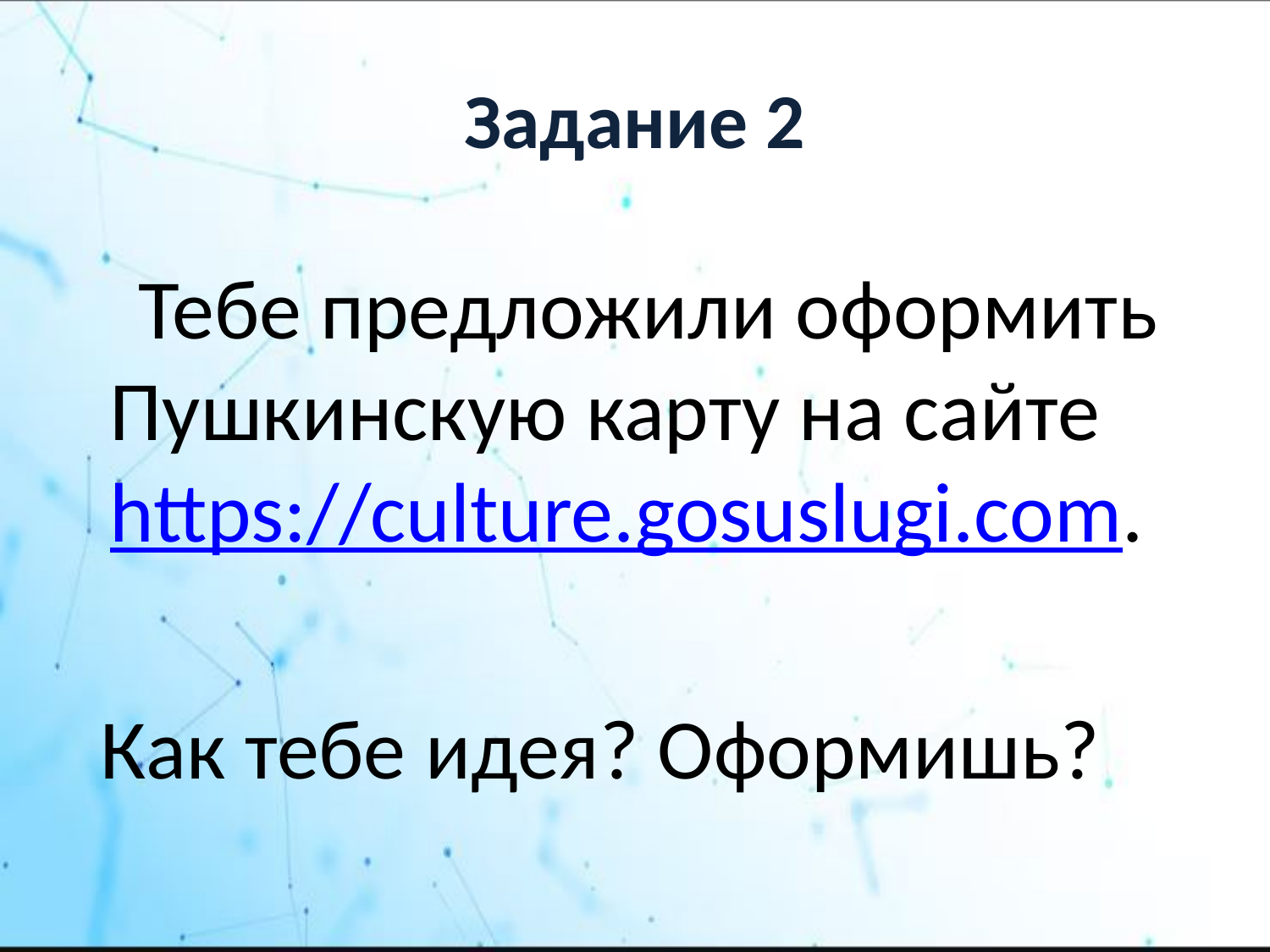

# Задание 2
    Тебе предложили оформить Пушкинскую карту на сайте https://culture.gosuslugi.com.

  Как тебе идея? Оформишь?